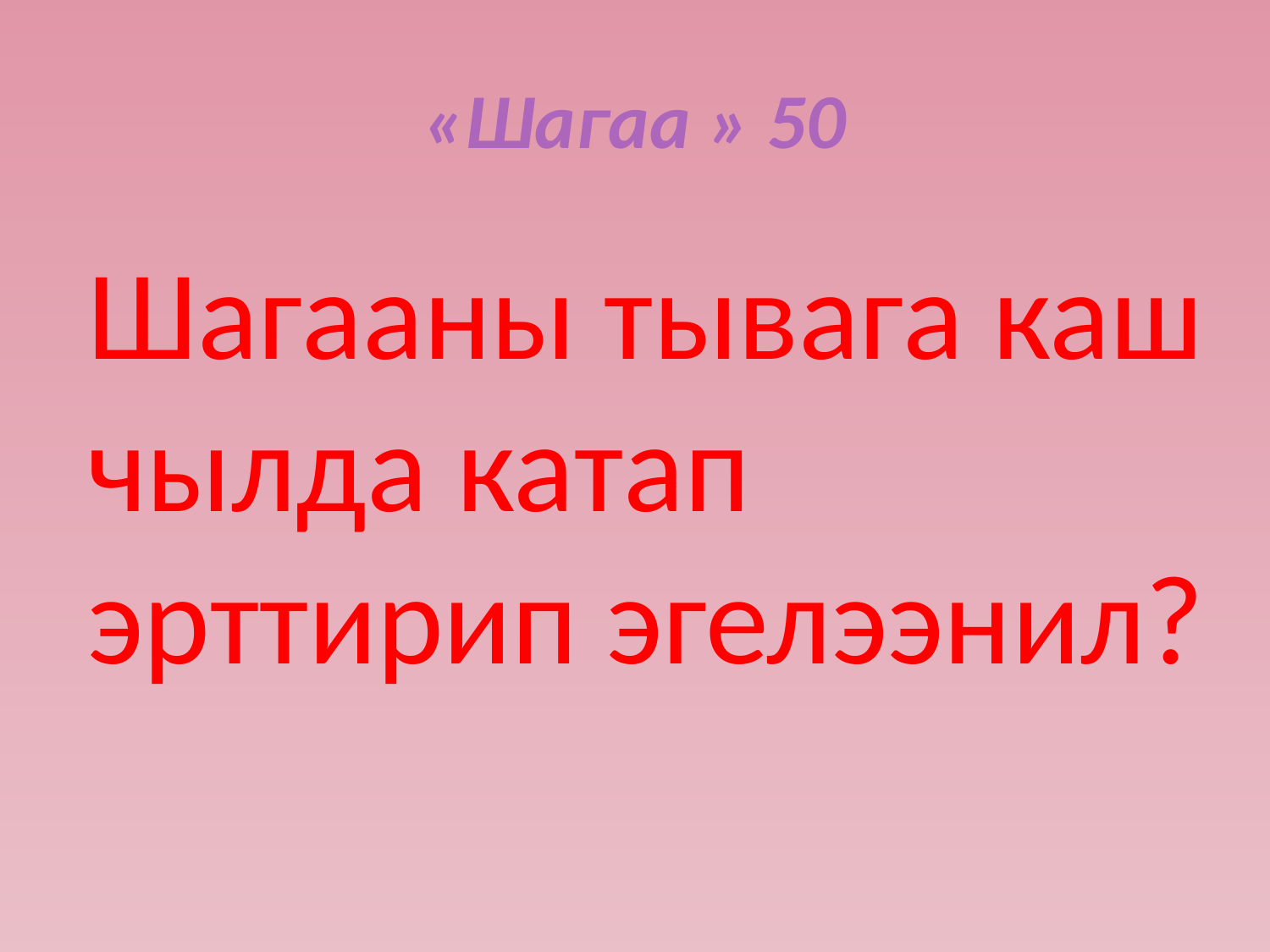

# «Шагаа » 50

Шагааны тывага каш чылда катап эрттирип эгелээнил?